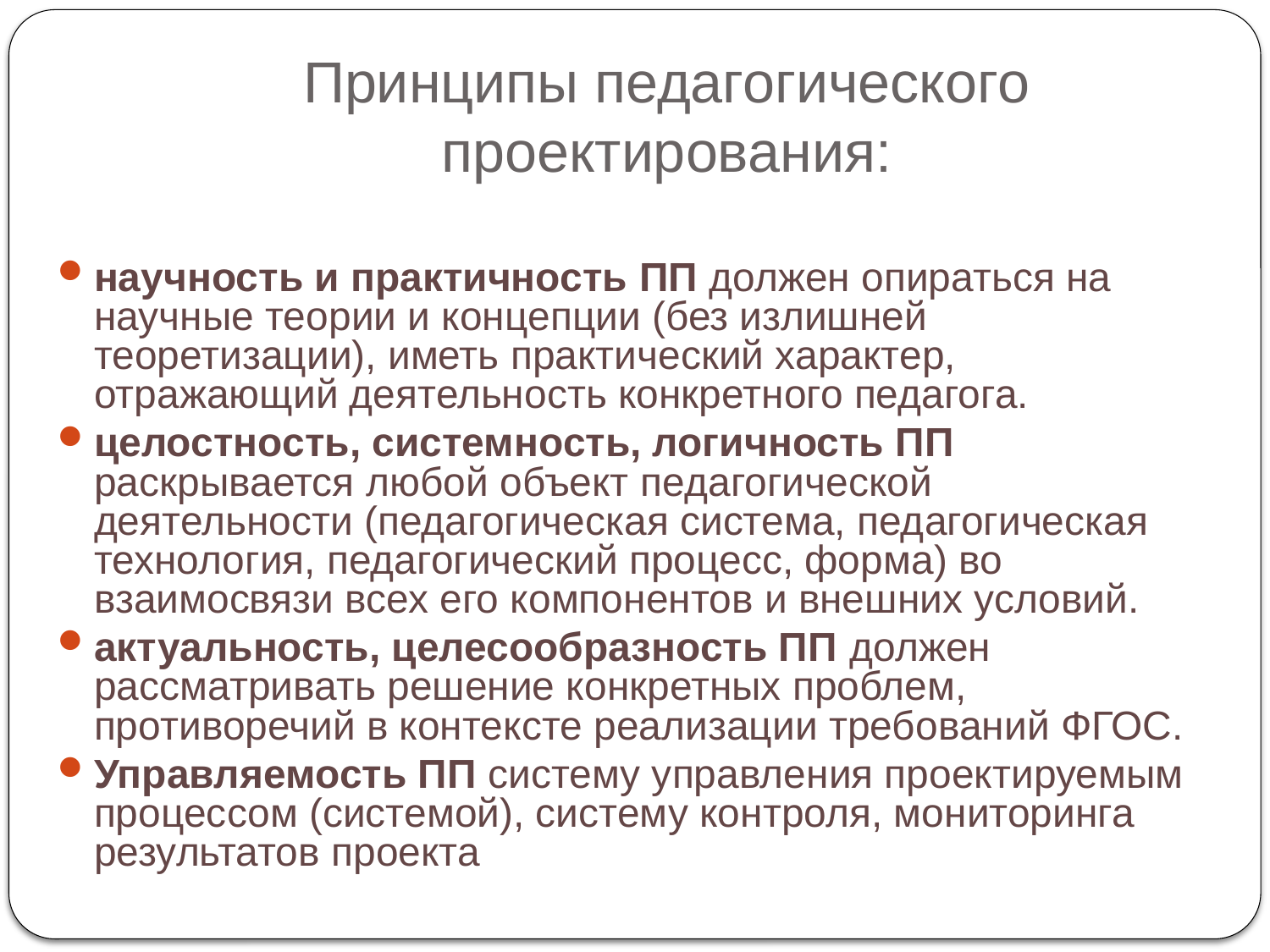

# Принципы педагогического проектирования:
научность и практичность ПП должен опираться на научные теории и концепции (без излишней теоретизации), иметь практический характер, отражающий деятельность конкретного педагога.
целостность, системность, логичность ПП раскрывается любой объект педагогической деятельности (педагогическая система, педагогическая технология, педагогический процесс, форма) во взаимосвязи всех его компонентов и внешних условий.
актуальность, целесообразность ПП должен рассматривать решение конкретных проблем, противоречий в контексте реализации требований ФГОС.
Управляемость ПП систему управления проектируемым процессом (системой), систему контроля, мониторинга результатов проекта